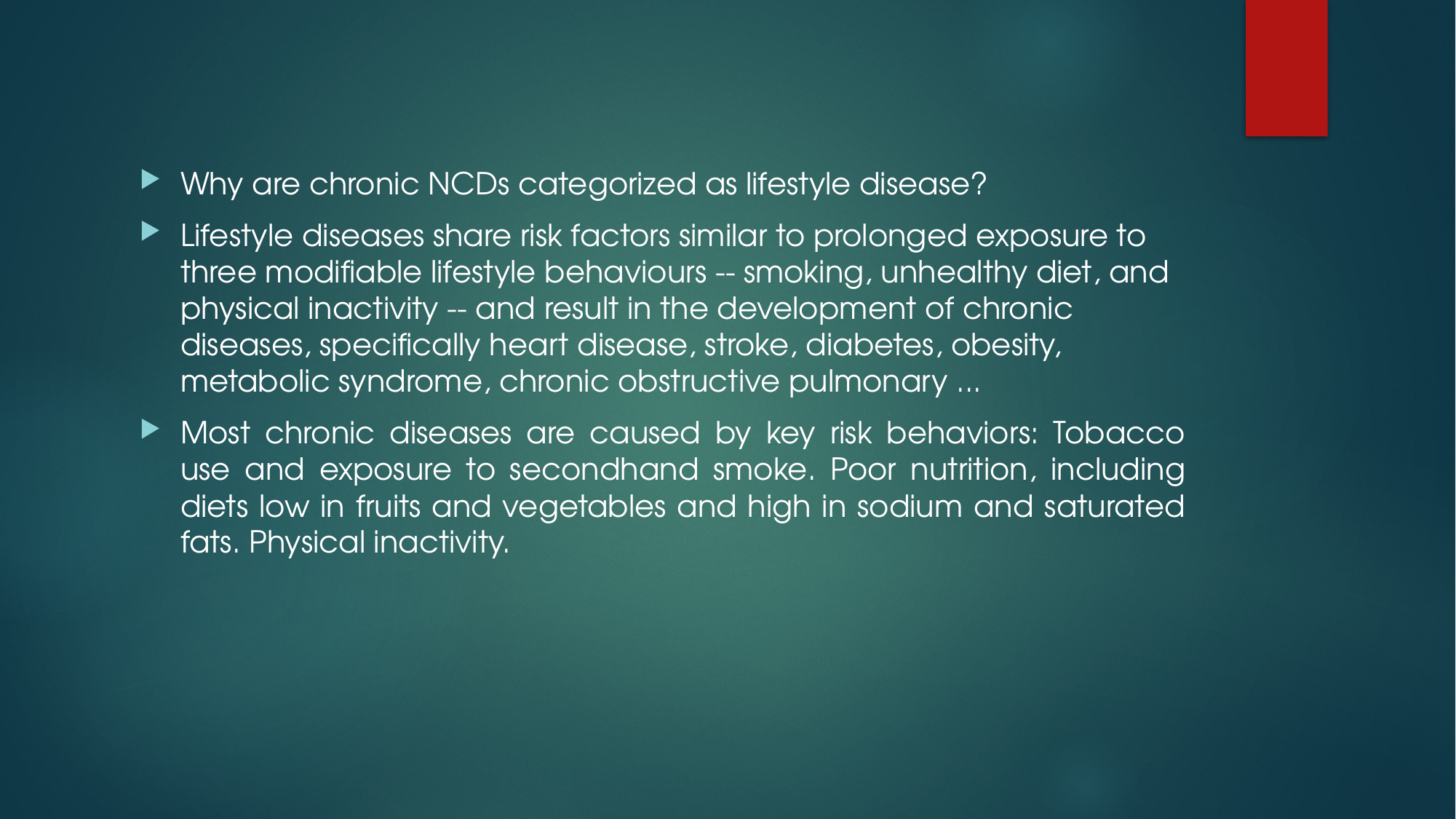

Why are chronic NCDs categorized as lifestyle disease?
Lifestyle diseases share risk factors similar to prolonged exposure to three modifiable lifestyle behaviours -- smoking, unhealthy diet, and physical inactivity -- and result in the development of chronic diseases, specifically heart disease, stroke, diabetes, obesity, metabolic syndrome, chronic obstructive pulmonary ...
Most chronic diseases are caused by key risk behaviors: Tobacco use and exposure to secondhand smoke. Poor nutrition, including diets low in fruits and vegetables and high in sodium and saturated fats. Physical inactivity.